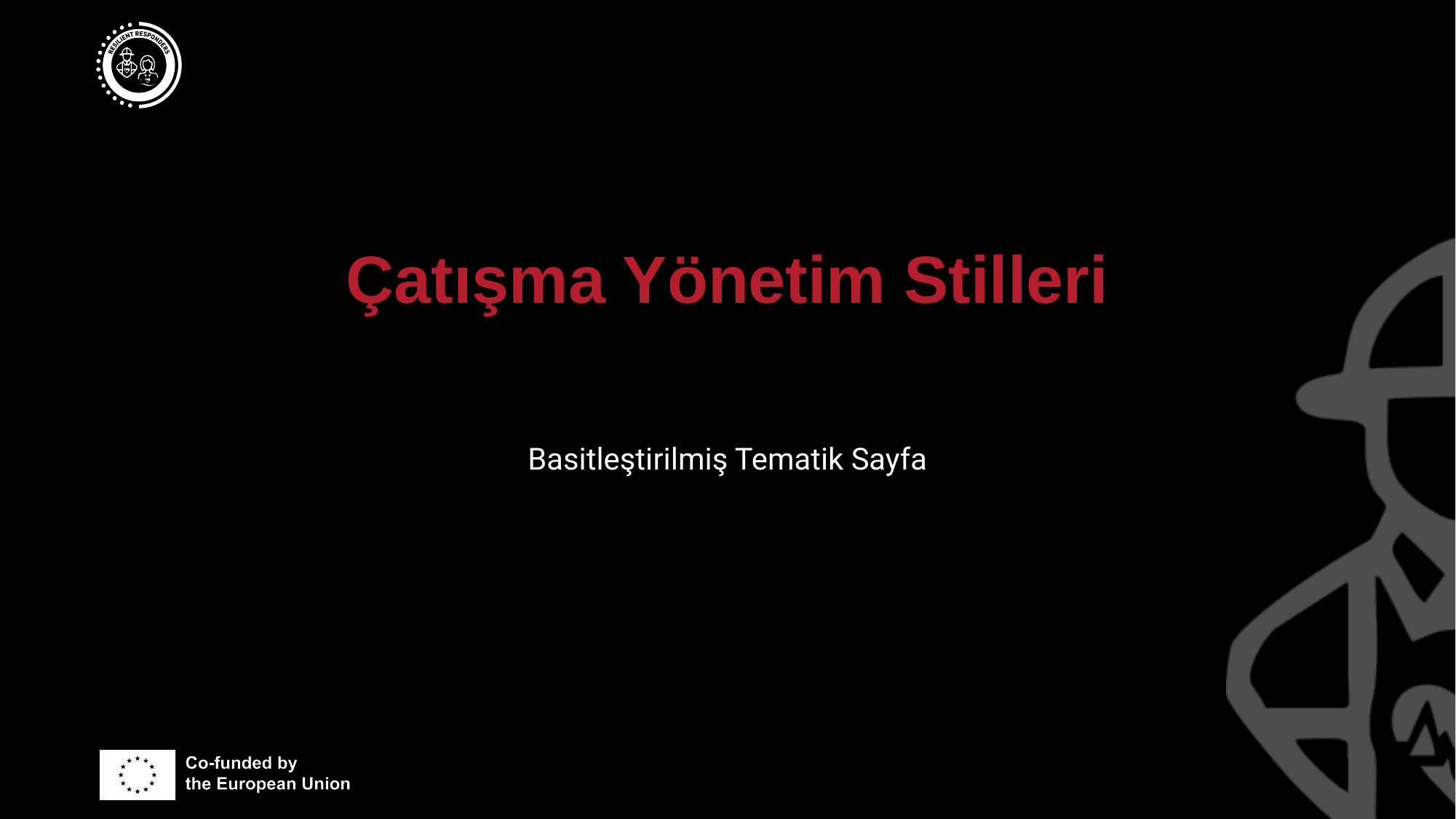

# Çatışma Yönetim Stilleri
Basitleştirilmiş Tematik Sayfa